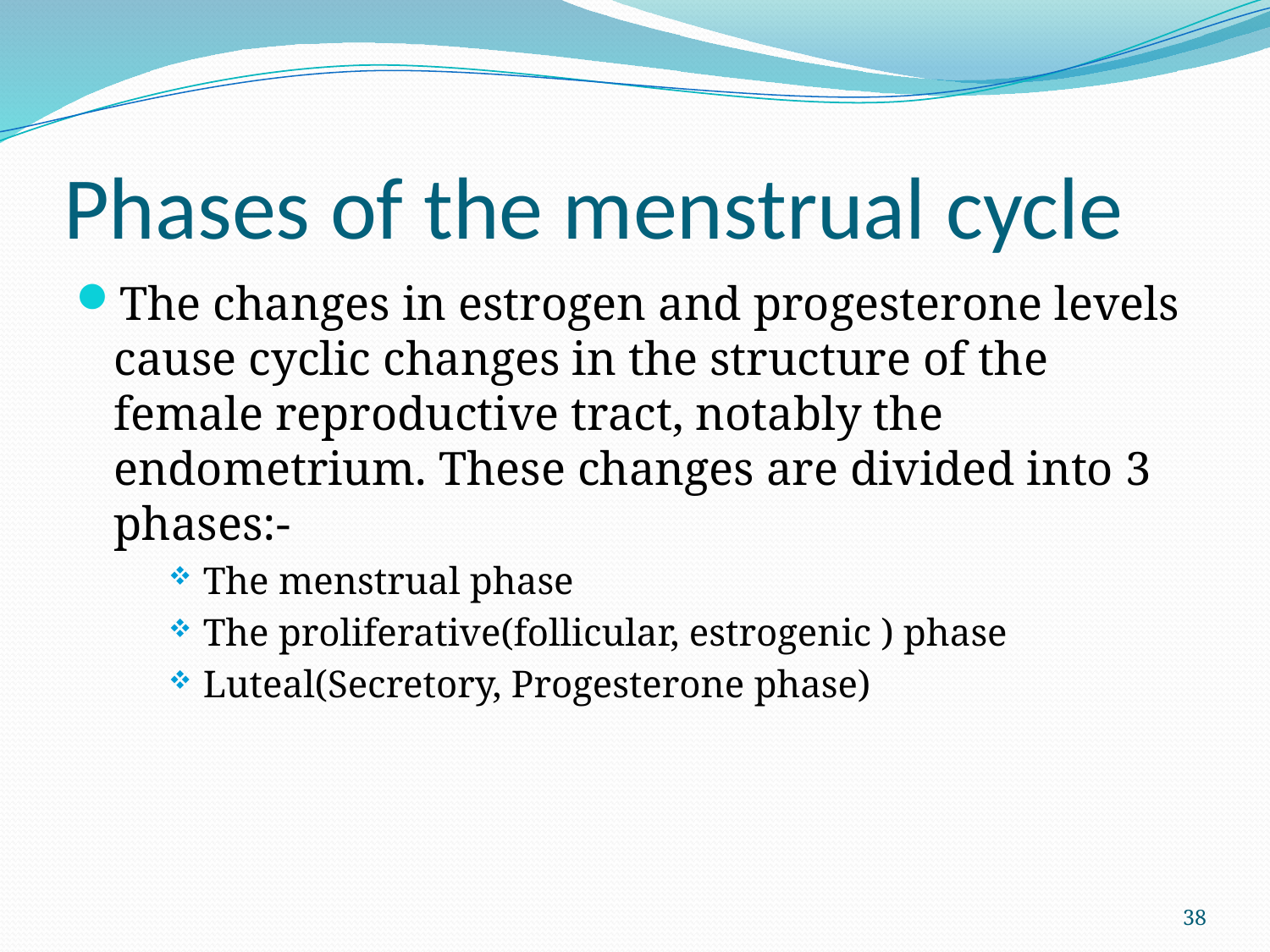

# Phases of the menstrual cycle
The changes in estrogen and progesterone levels cause cyclic changes in the structure of the female reproductive tract, notably the endometrium. These changes are divided into 3 phases:-
The menstrual phase
The proliferative(follicular, estrogenic ) phase
Luteal(Secretory, Progesterone phase)
38